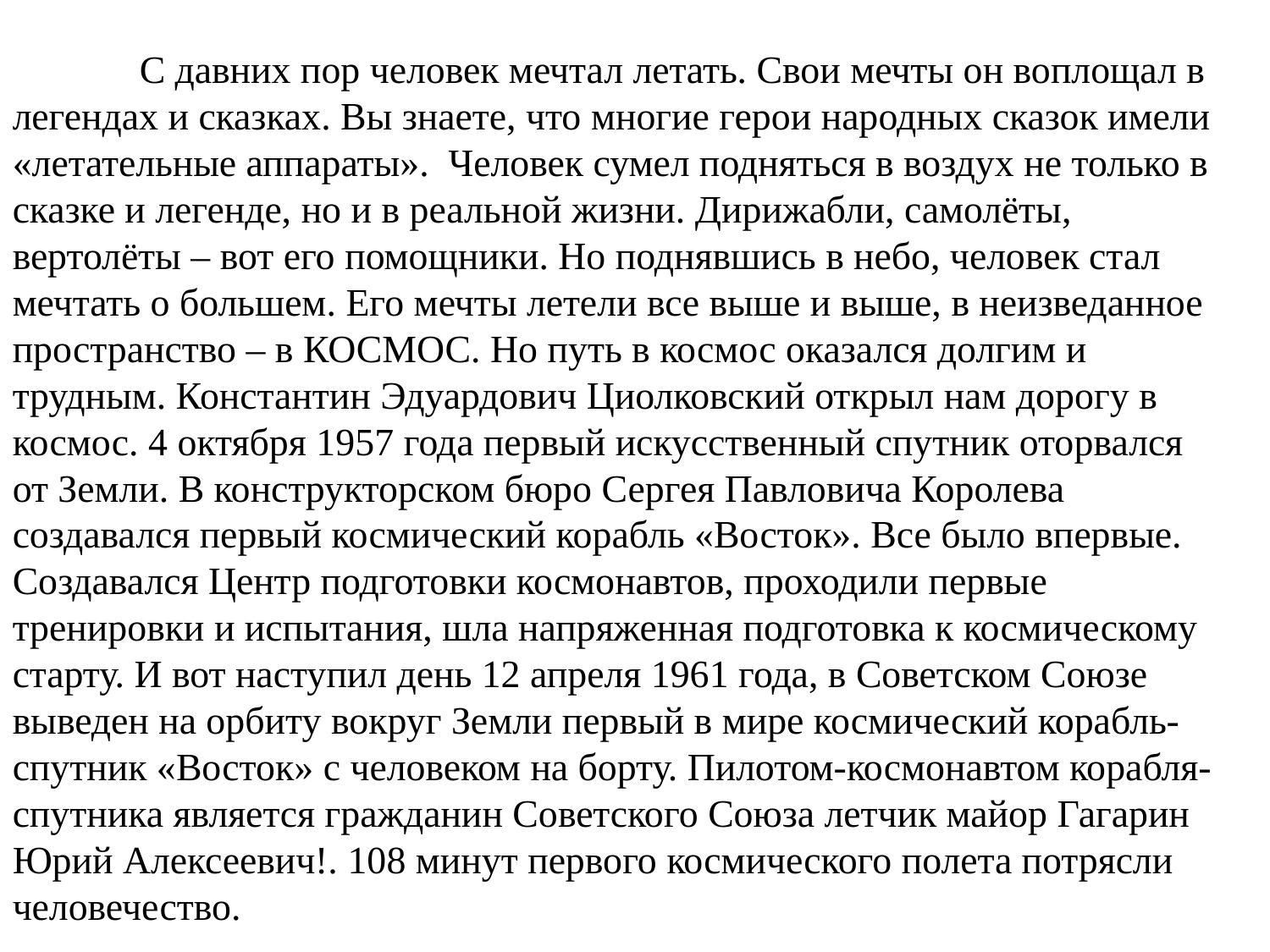

С давних пор человек мечтал летать. Свои мечты он воплощал в легендах и сказках. Вы знаете, что многие герои народных сказок имели «летательные аппараты».  Человек сумел подняться в воздух не только в сказке и легенде, но и в реальной жизни. Дирижабли, самолёты, вертолёты – вот его помощники. Но поднявшись в небо, человек стал мечтать о большем. Его мечты летели все выше и выше, в неизведанное пространство – в КОСМОС. Но путь в космос оказался долгим и трудным. Константин Эдуардович Циолковский открыл нам дорогу в космос. 4 октября 1957 года первый искусственный спутник оторвался от Земли. В конструкторском бюро Сергея Павловича Королева создавался первый космический корабль «Восток». Все было впервые. Создавался Центр подготовки космонавтов, проходили первые тренировки и испытания, шла напряженная подготовка к космическому старту. И вот наступил день 12 апреля 1961 года, в Советском Союзе выведен на орбиту вокруг Земли первый в мире космический корабль-спутник «Восток» с человеком на борту. Пилотом-космонавтом корабля-спутника является гражданин Советского Союза летчик майор Гагарин Юрий Алексеевич!. 108 минут первого космического полета потрясли человечество.